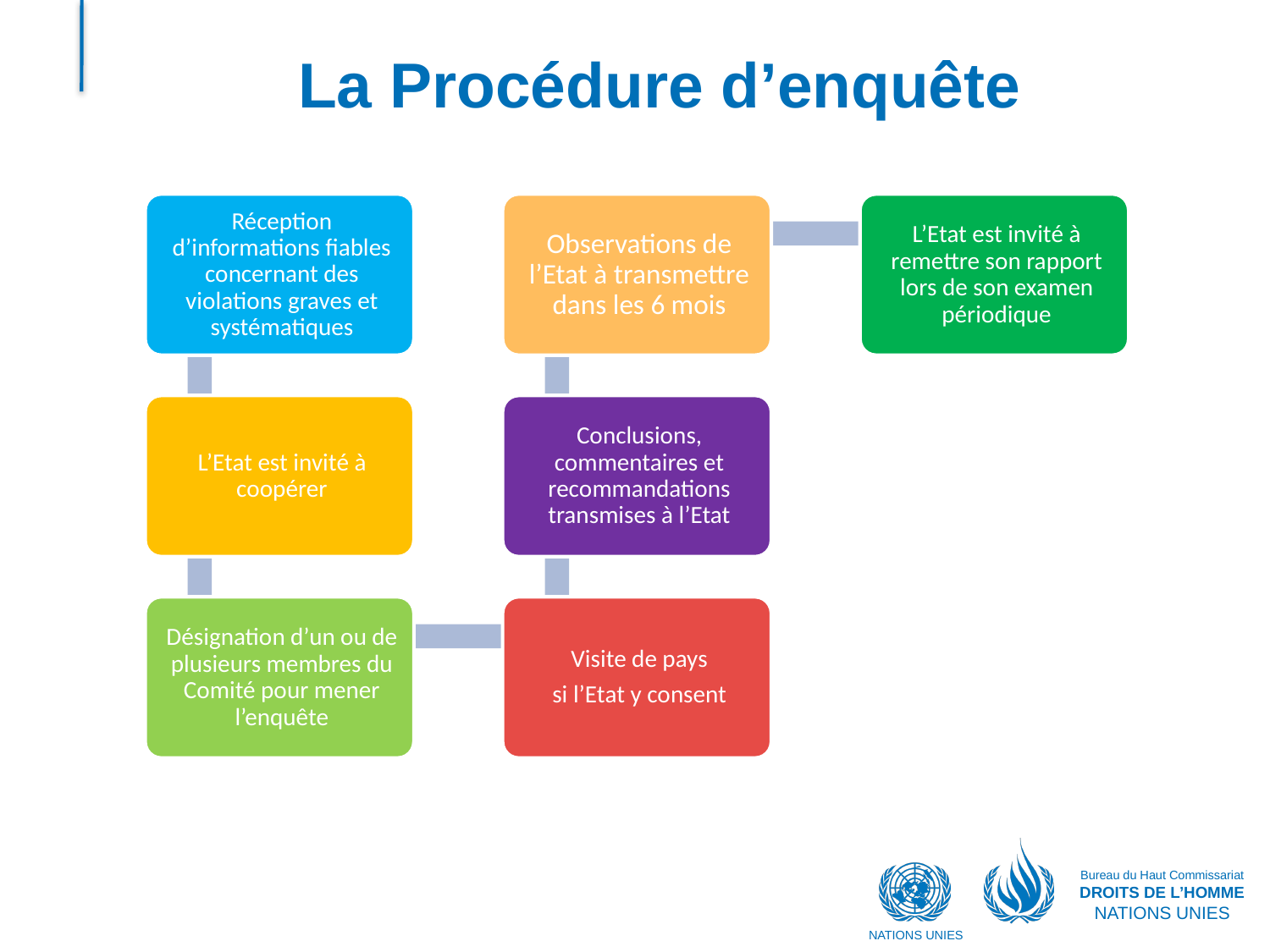

# La Procédure d’enquête

Réception d’informations fiables concernant des violations graves et systématiques
L’Etat est invité à coopérer
Désignation d’un ou de plusieurs membres du Comité pour mener l’enquête
Visite de pays
si l’Etat y consent
Conclusions, commentaires et recommandations transmises à l’Etat
Observations de l’Etat à transmettre dans les 6 mois
L’Etat est invité à remettre son rapport lors de son examen périodique
Bureau du Haut Commissariat
DROITS DE L’HOMME
NATIONS UNIES
NATIONS UNIES